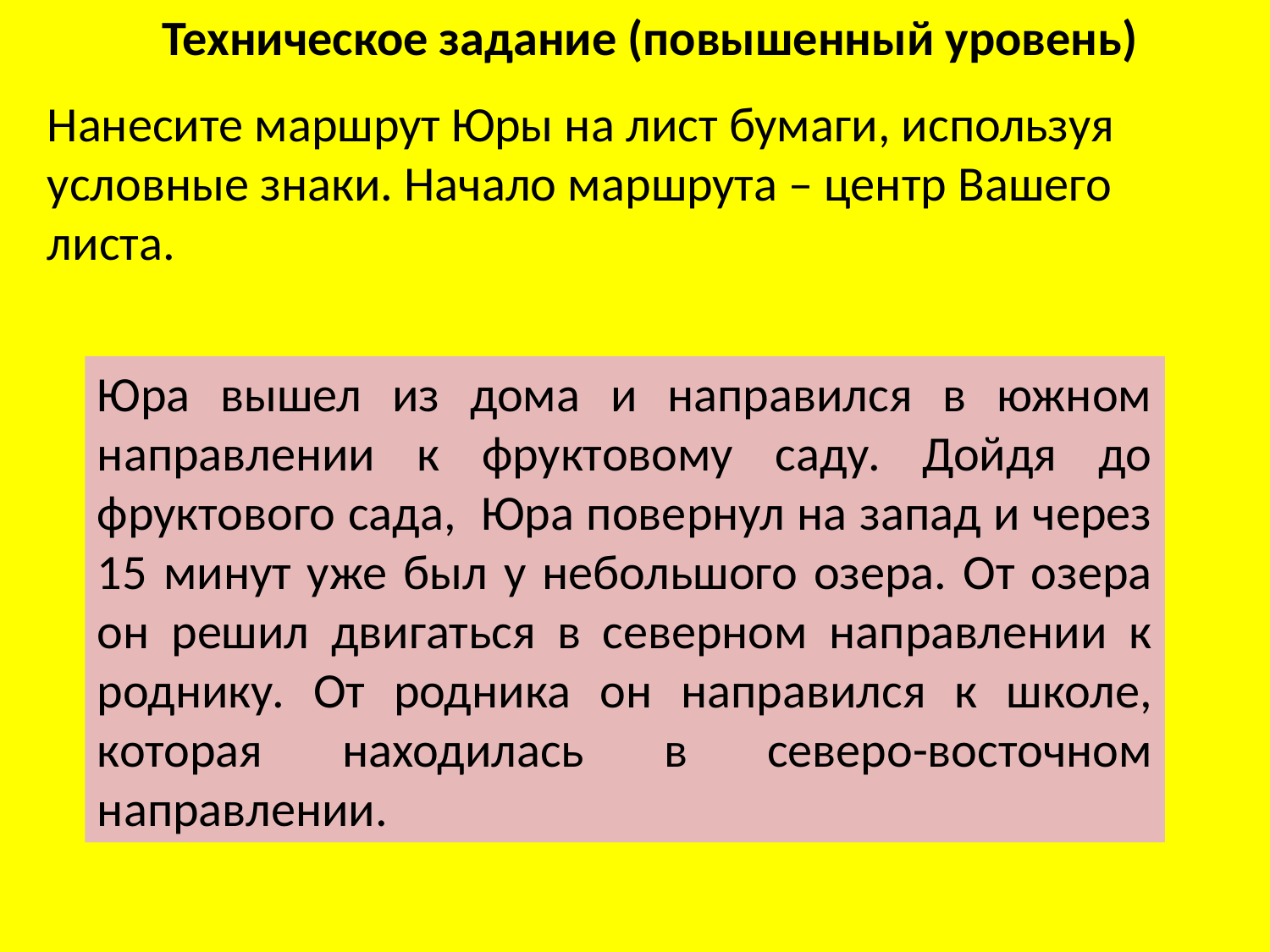

Техническое задание (повышенный уровень)
Нанесите маршрут Юры на лист бумаги, используя условные знаки. Начало маршрута – центр Вашего листа.
Юра вышел из дома и направился в южном направлении к фруктовому саду. Дойдя до фруктового сада,  Юра повернул на запад и через 15 минут уже был у небольшого озера. От озера он решил двигаться в северном направлении к роднику. От родника он направился к школе, которая находилась в северо-восточном направлении.